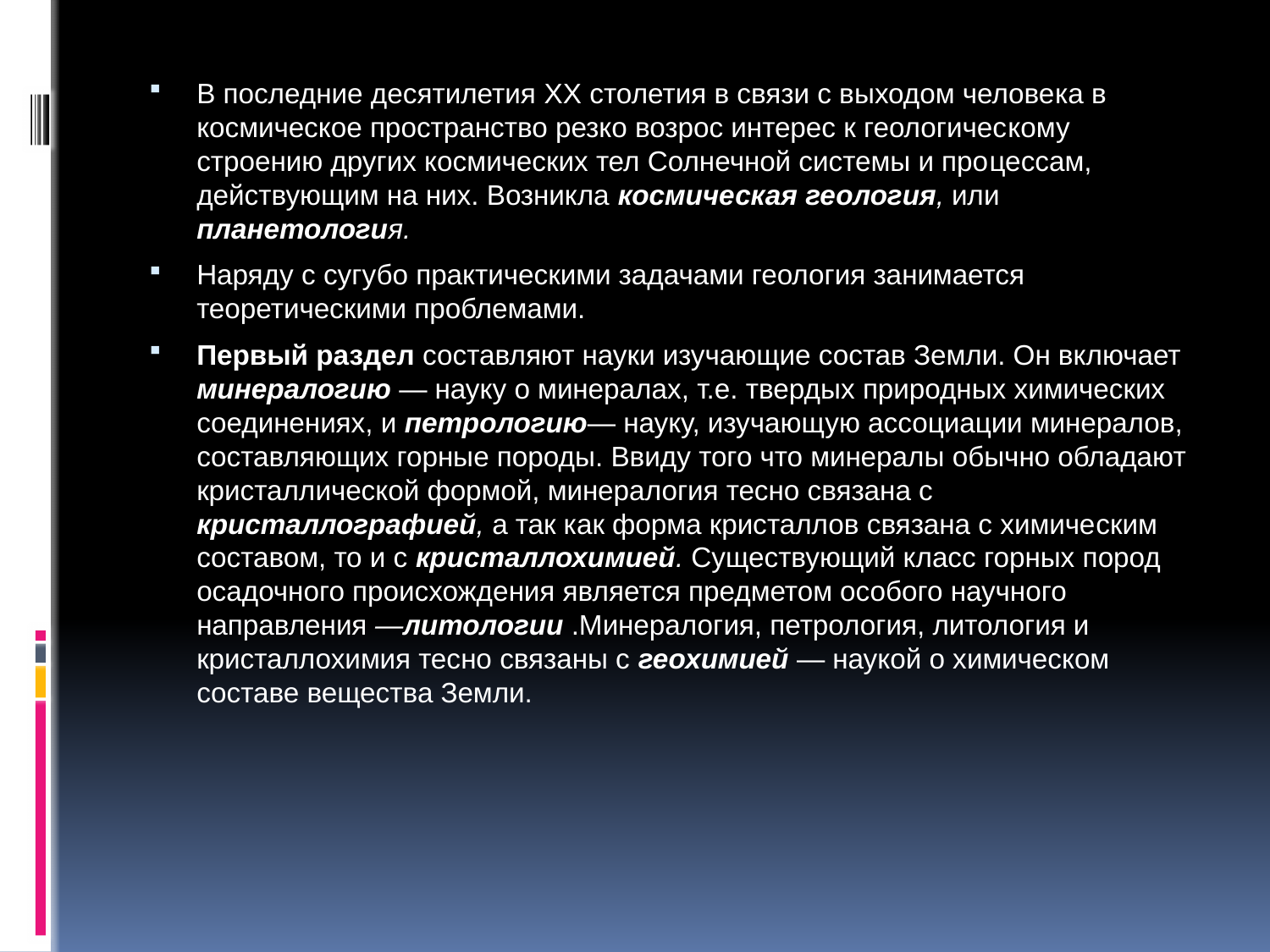

В последние десятилетия XX столетия в связи с выходом челове­ка в космическое пространство резко возрос интерес к геологичес­кому строению других космических тел Солнечной системы и про­цессам, действующим на них. Возникла космическая геология, или планетология.
Наряду с сугубо практическими задачами геология занимается теоретическими проблемами.
Первый раздел составляют науки изучающие состав Земли. Он включает минералогию — науку о минералах, т.е. твердых природных химических соединениях, и петрологию— науку, изучающую ассоциации минералов, составляющих горные породы. Ввиду того что минералы обычно обладают кристаллической формой, минералогия тесно связана с кристаллографией, а так как форма кристаллов связана с химиче­ским составом, то и с кристаллохимией. Существующий класс горных пород осадочного происхождения является предметом особого научного направления —литологии .Минера­логия, петрология, литология и кристаллохимия тесно связаны с геохимией — наукой о химическом составе вещества Земли.